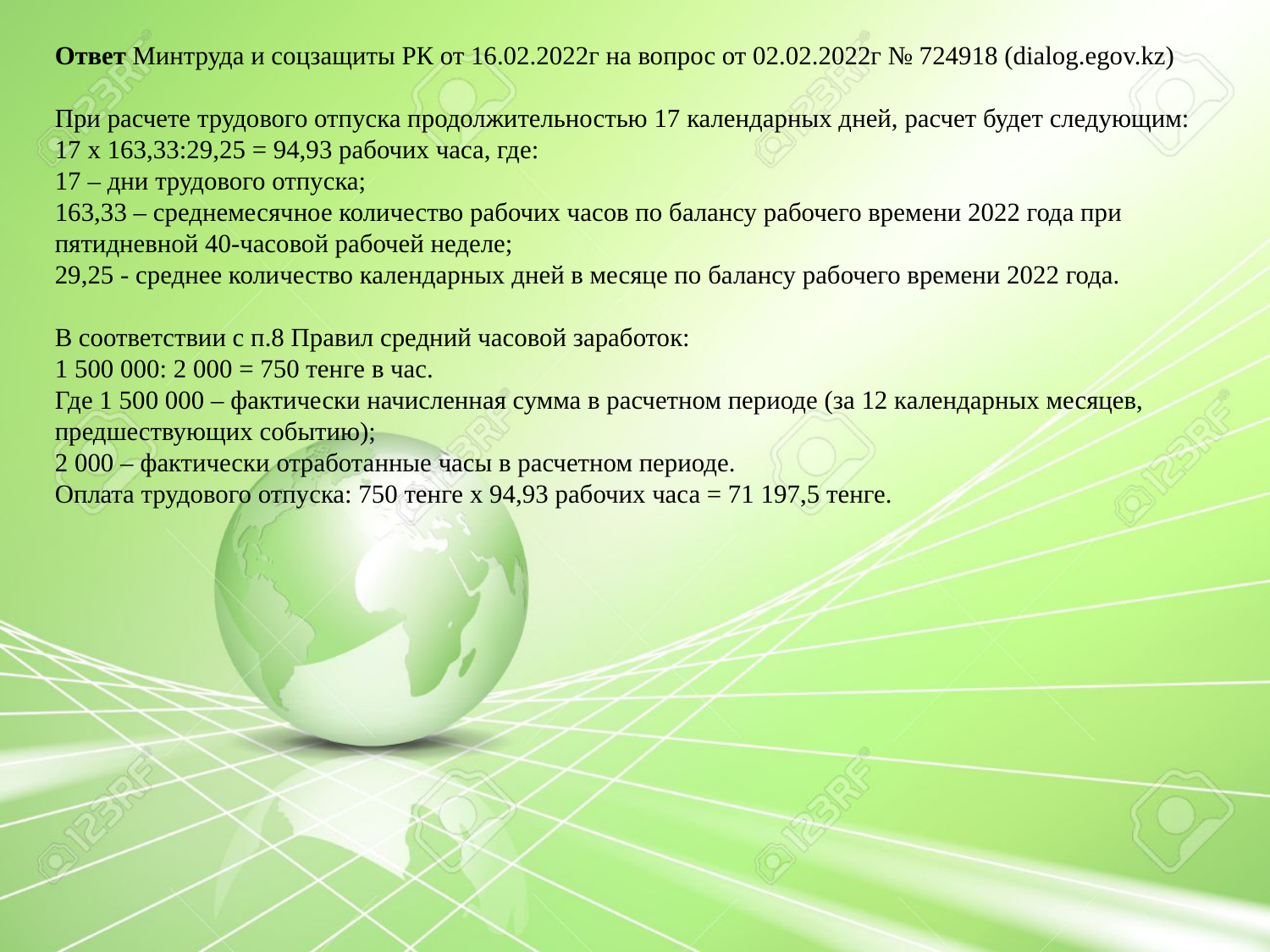

Ответ Минтруда и соцзащиты РК от 16.02.2022г на вопрос от 02.02.2022г № 724918 (dialog.egov.kz)

При расчете трудового отпуска продолжительностью 17 календарных дней, расчет будет следующим:
17 x 163,33:29,25 = 94,93 рабочих часа, где:
17 – дни трудового отпуска;
163,33 – среднемесячное количество рабочих часов по балансу рабочего времени 2022 года при пятидневной 40-часовой рабочей неделе;
29,25 - среднее количество календарных дней в месяце по балансу рабочего времени 2022 года.

В соответствии с п.8 Правил средний часовой заработок:
1 500 000: 2 000 = 750 тенге в час.
Где 1 500 000 – фактически начисленная сумма в расчетном периоде (за 12 календарных месяцев, предшествующих событию);
2 000 – фактически отработанные часы в расчетном периоде.
Оплата трудового отпуска: 750 тенге х 94,93 рабочих часа = 71 197,5 тенге.